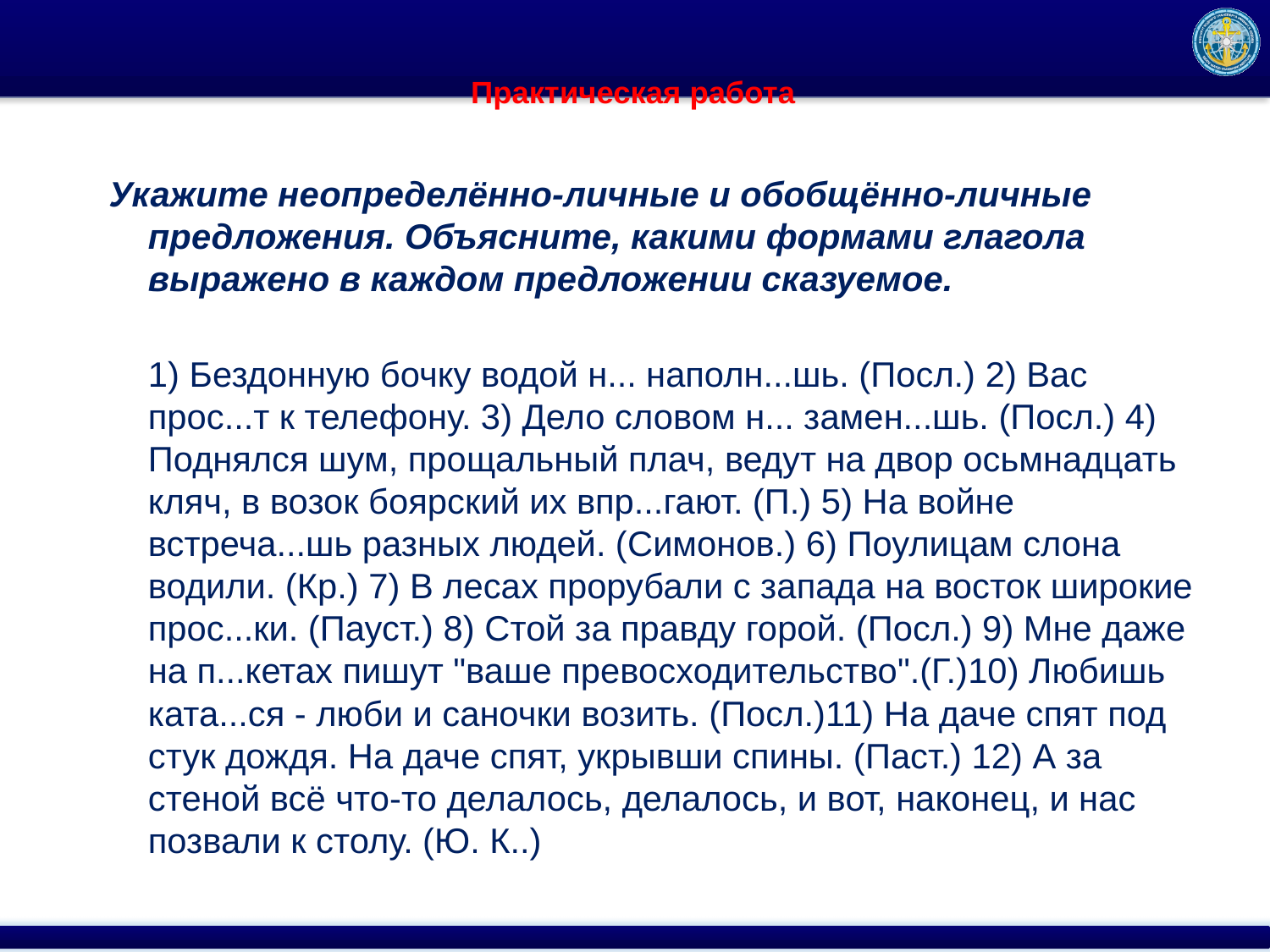

# Практическая работа
Укажите неопределённо-личные и обобщённо-личные предложения. Объясните, какими формами глагола выражено в каждом предложении сказуемое.
1) Бездонную бочку водой н... наполн...шь. (Посл.) 2) Вас прос...т к телефону. 3) Дело словом н... замен...шь. (Посл.) 4) Поднялся шум, прощальный плач, ведут на двор осьмнадцать кляч, в возок боярский их впр...гают. (П.) 5) На войне встреча...шь разных людей. (Симонов.) 6) Поулицам слона водили. (Кр.) 7) В лесах прорубали с запада на восток широкие прос...ки. (Пауст.) 8) Стой за правду горой. (Посл.) 9) Мне даже на п...кетах пишут "ваше превосходительство".(Г.)10) Любишь ката...ся - люби и саночки возить. (Посл.)11) На даче спят под стук дождя. На даче спят, укрывши спины. (Паст.) 12) А за стеной всё что-то делалось, делалось, и вот, наконец, и нас позвали к столу. (Ю. К..)